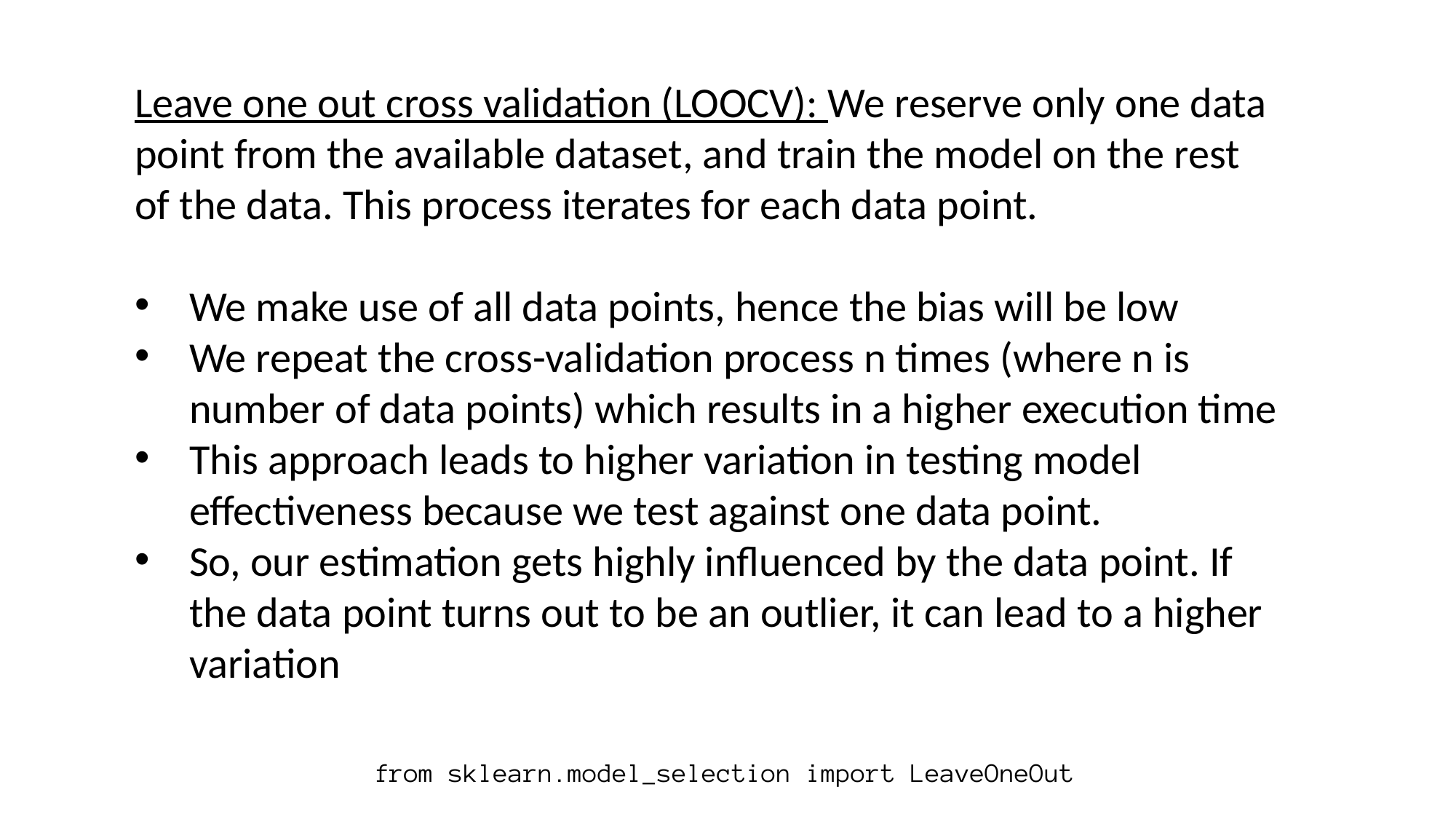

Leave one out cross validation (LOOCV): We reserve only one data point from the available dataset, and train the model on the rest of the data. This process iterates for each data point.

We make use of all data points, hence the bias will be low
We repeat the cross-validation process n times (where n is number of data points) which results in a higher execution time
This approach leads to higher variation in testing model effectiveness because we test against one data point.
So, our estimation gets highly influenced by the data point. If the data point turns out to be an outlier, it can lead to a higher variation
from sklearn.model_selection import LeaveOneOut